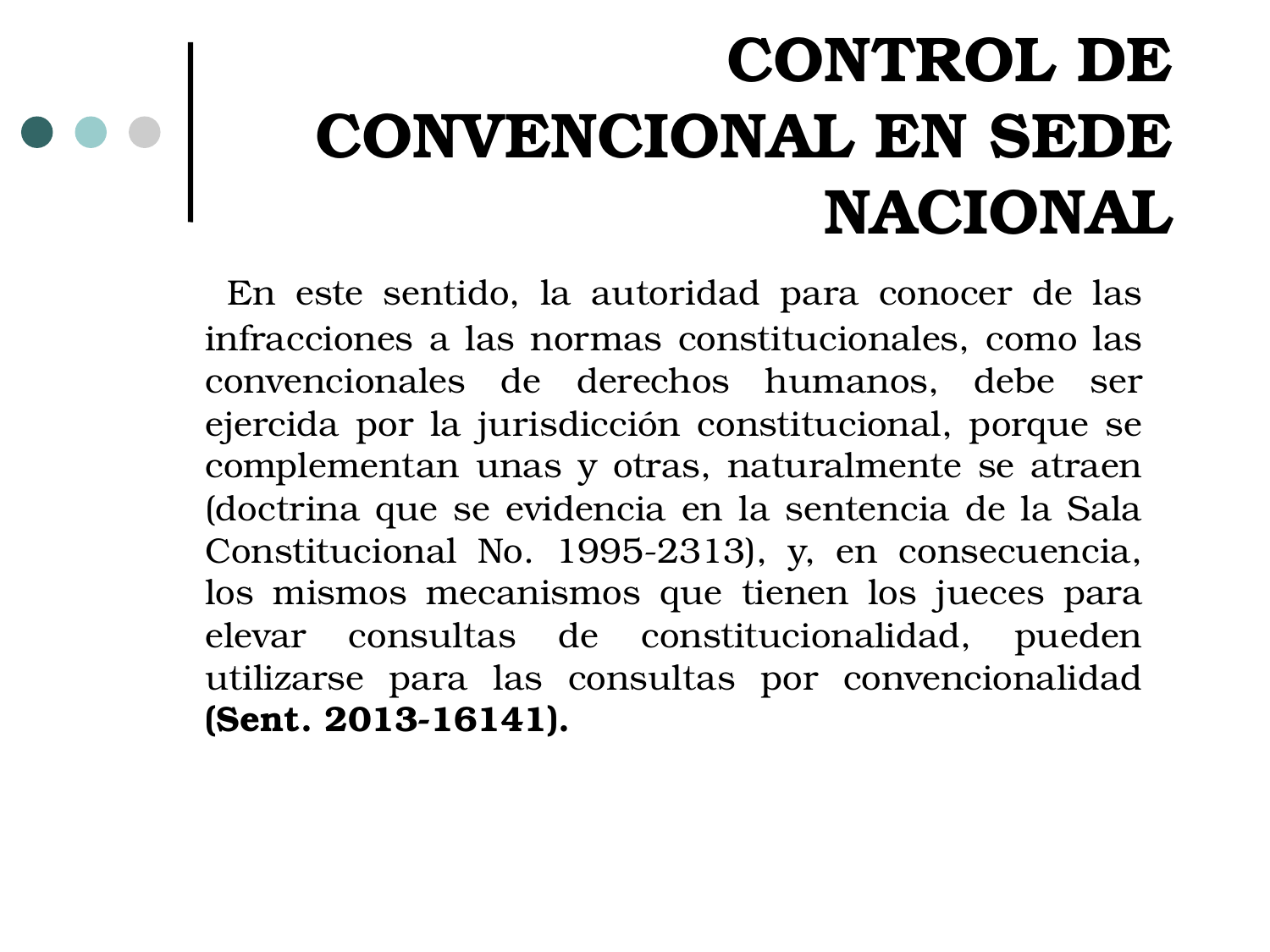

# CONTROL DE CONVENCIONAL EN SEDE NACIONAL
   En este sentido, la autoridad para conocer de las infracciones a las normas constitucionales, como las convencionales de derechos humanos, debe ser ejercida por la jurisdicción constitucional, porque se complementan unas y otras, naturalmente se atraen (doctrina que se evidencia en la sentencia de la Sala Constitucional No. 1995-2313), y, en consecuencia, los mismos mecanismos que tienen los jueces para elevar consultas de constitucionalidad, pueden utilizarse para las consultas por convencionalidad (Sent. 2013-16141).